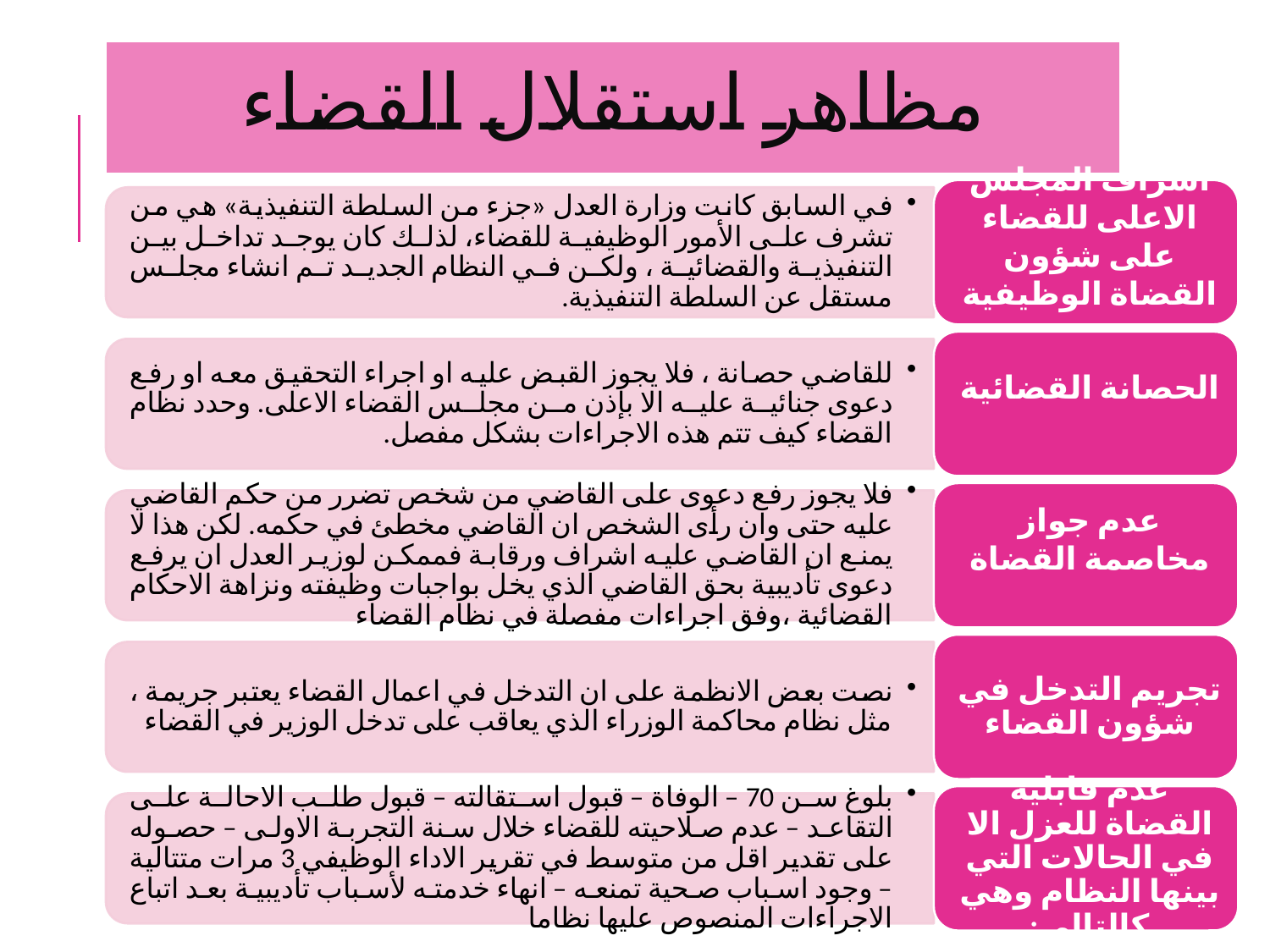

# مظاهر استقلال القضاء
في السابق كانت وزارة العدل «جزء من السلطة التنفيذية» هي من تشرف على الأمور الوظيفية للقضاء، لذلك كان يوجد تداخل بين التنفيذية والقضائية ، ولكن في النظام الجديد تم انشاء مجلس مستقل عن السلطة التنفيذية.
اشراف المجلس الاعلى للقضاء على شؤون القضاة الوظيفية

للقاضي حصانة ، فلا يجوز القبض عليه او اجراء التحقيق معه او رفع دعوى جنائية عليه الا بإذن من مجلس القضاء الاعلى. وحدد نظام القضاء كيف تتم هذه الاجراءات بشكل مفصل.
الحصانة القضائية

فلا يجوز رفع دعوى على القاضي من شخص تضرر من حكم القاضي عليه حتى وان رأى الشخص ان القاضي مخطئ في حكمه. لكن هذا لا يمنع ان القاضي عليه اشراف ورقابة فممكن لوزير العدل ان يرفع دعوى تأديبية بحق القاضي الذي يخل بواجبات وظيفته ونزاهة الاحكام القضائية ،وفق اجراءات مفصلة في نظام القضاء
عدم جواز مخاصمة القضاة

نصت بعض الانظمة على ان التدخل في اعمال القضاء يعتبر جريمة ، مثل نظام محاكمة الوزراء الذي يعاقب على تدخل الوزير في القضاء
تجريم التدخل في شؤون القضاء
بلوغ سن 70 – الوفاة – قبول استقالته – قبول طلب الاحالة على التقاعد – عدم صلاحيته للقضاء خلال سنة التجربة الاولى – حصوله على تقدير اقل من متوسط في تقرير الاداء الوظيفي 3 مرات متتالية – وجود اسباب صحية تمنعه – انهاء خدمته لأسباب تأديبية بعد اتباع الاجراءات المنصوص عليها نظاما
عدم قابلية القضاة للعزل الا في الحالات التي بينها النظام وهي كالتالي: